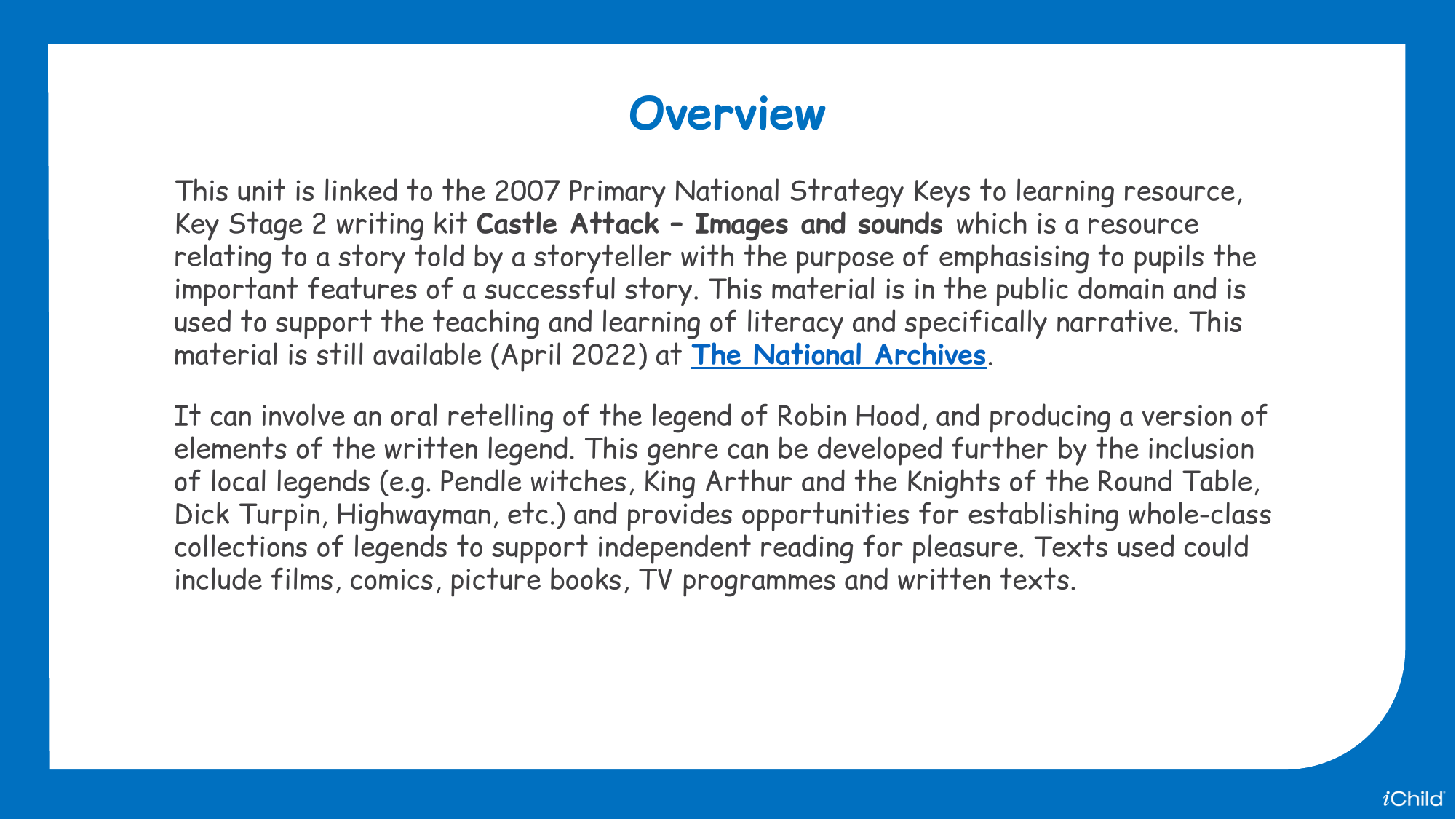

Overview
This unit is linked to the 2007 Primary National Strategy Keys to learning resource, Key Stage 2 writing kit Castle Attack – Images and sounds which is a resource relating to a story told by a storyteller with the purpose of emphasising to pupils the important features of a successful story. This material is in the public domain and is used to support the teaching and learning of literacy and specifically narrative. This material is still available (April 2022) at The National Archives.
It can involve an oral retelling of the legend of Robin Hood, and producing a version of elements of the written legend. This genre can be developed further by the inclusion of local legends (e.g. Pendle witches, King Arthur and the Knights of the Round Table, Dick Turpin, Highwayman, etc.) and provides opportunities for establishing whole-class collections of legends to support independent reading for pleasure. Texts used could include films, comics, picture books, TV programmes and written texts.